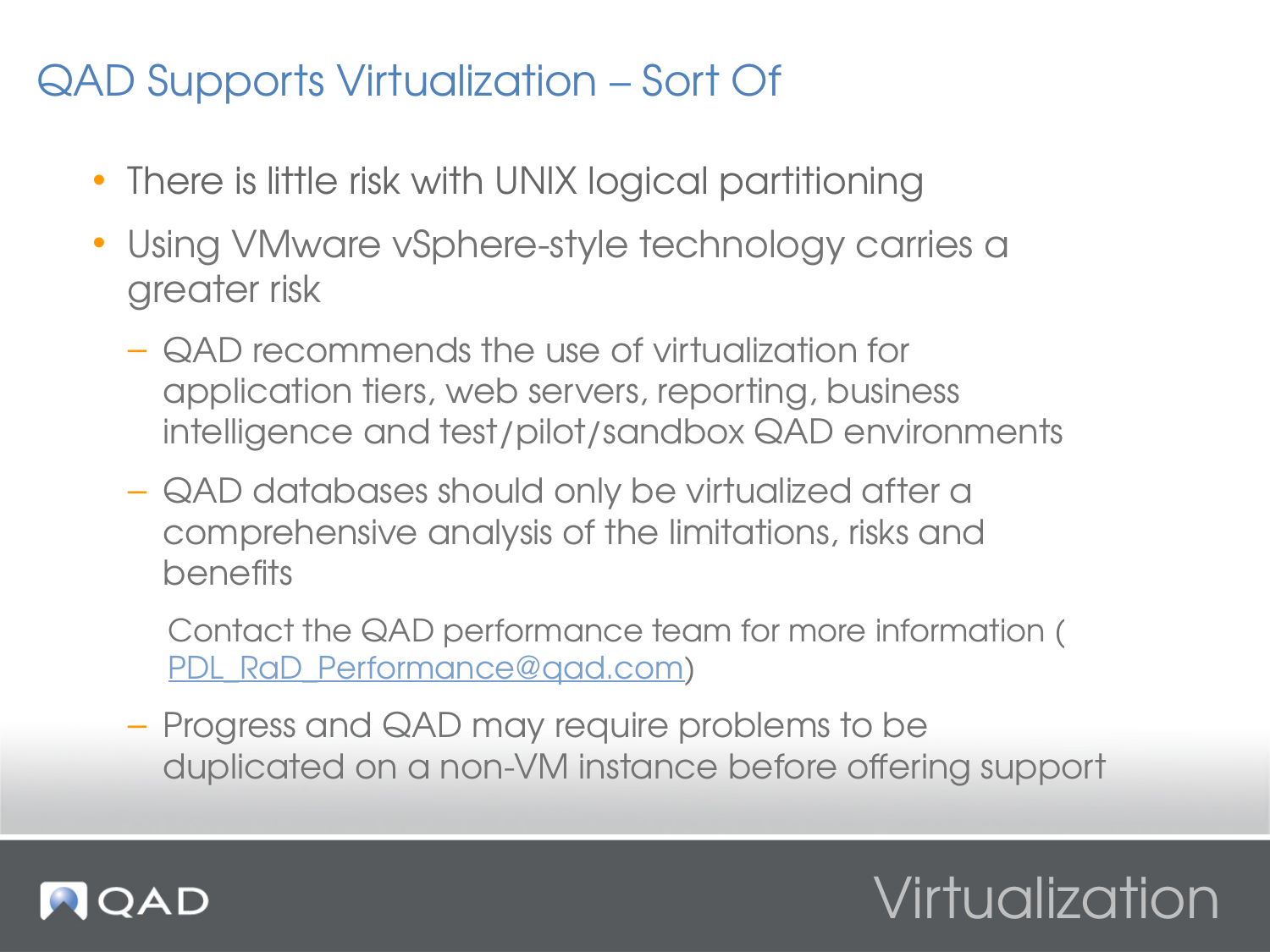

QAD Supports Virtualization – Sort Of
There is little risk with UNIX logical partitioning
Using VMware vSphere-style technology carries a greater risk
QAD recommends the use of virtualization for application tiers, web servers, reporting, business intelligence and test/pilot/sandbox QAD environments
QAD databases should only be virtualized after a comprehensive analysis of the limitations, risks and benefits
Contact the QAD performance team for more information (PDL_RaD_Performance@qad.com)
Progress and QAD may require problems to be duplicated on a non-VM instance before offering support

# Virtualization